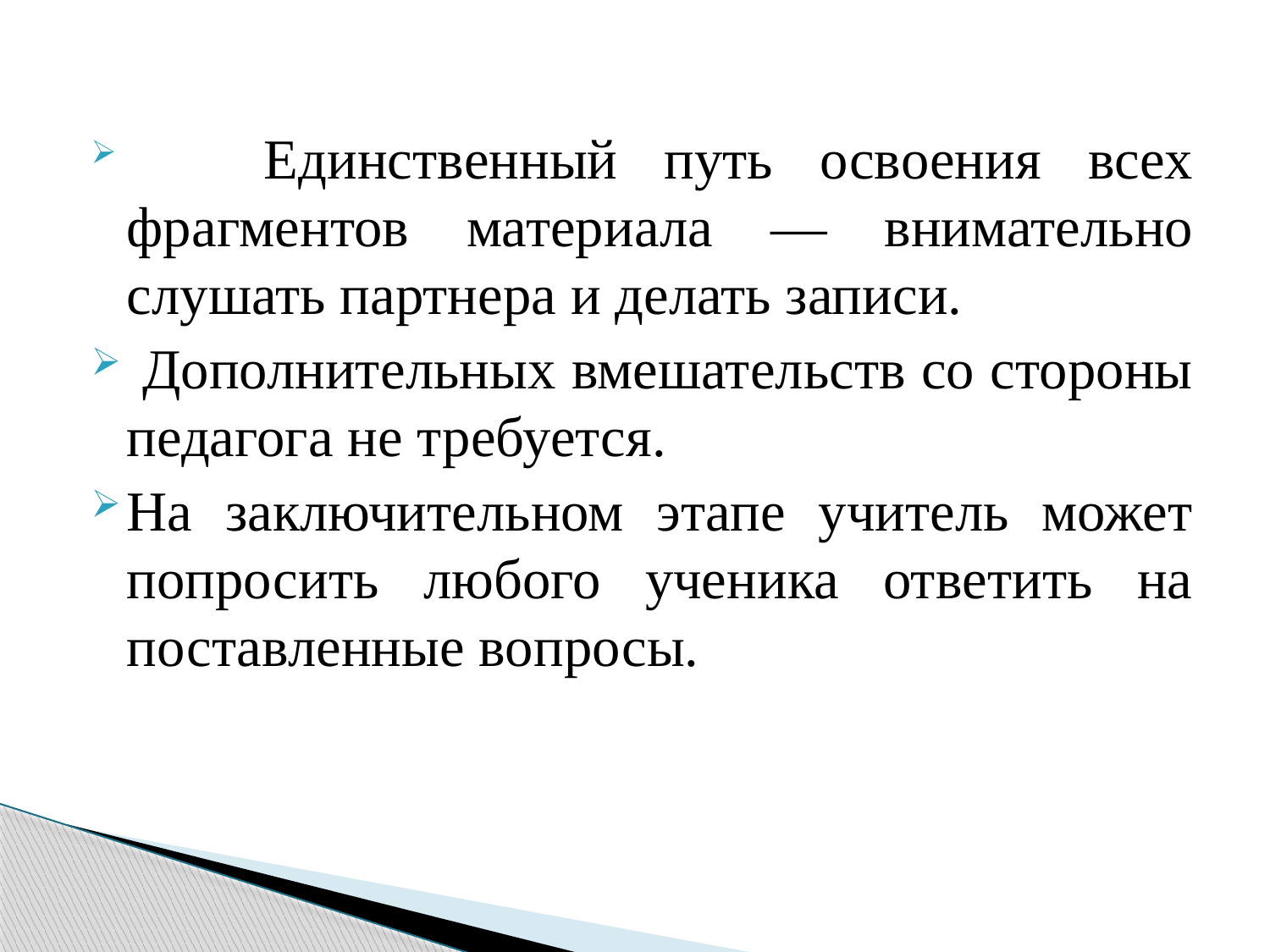

Единственный путь освоения всех фрагментов материала — внимательно слушать партнера и делать записи.
 Дополнительных вмешательств со стороны педагога не требуется.
На заключительном этапе учитель может попросить любого ученика ответить на поставленные вопросы.